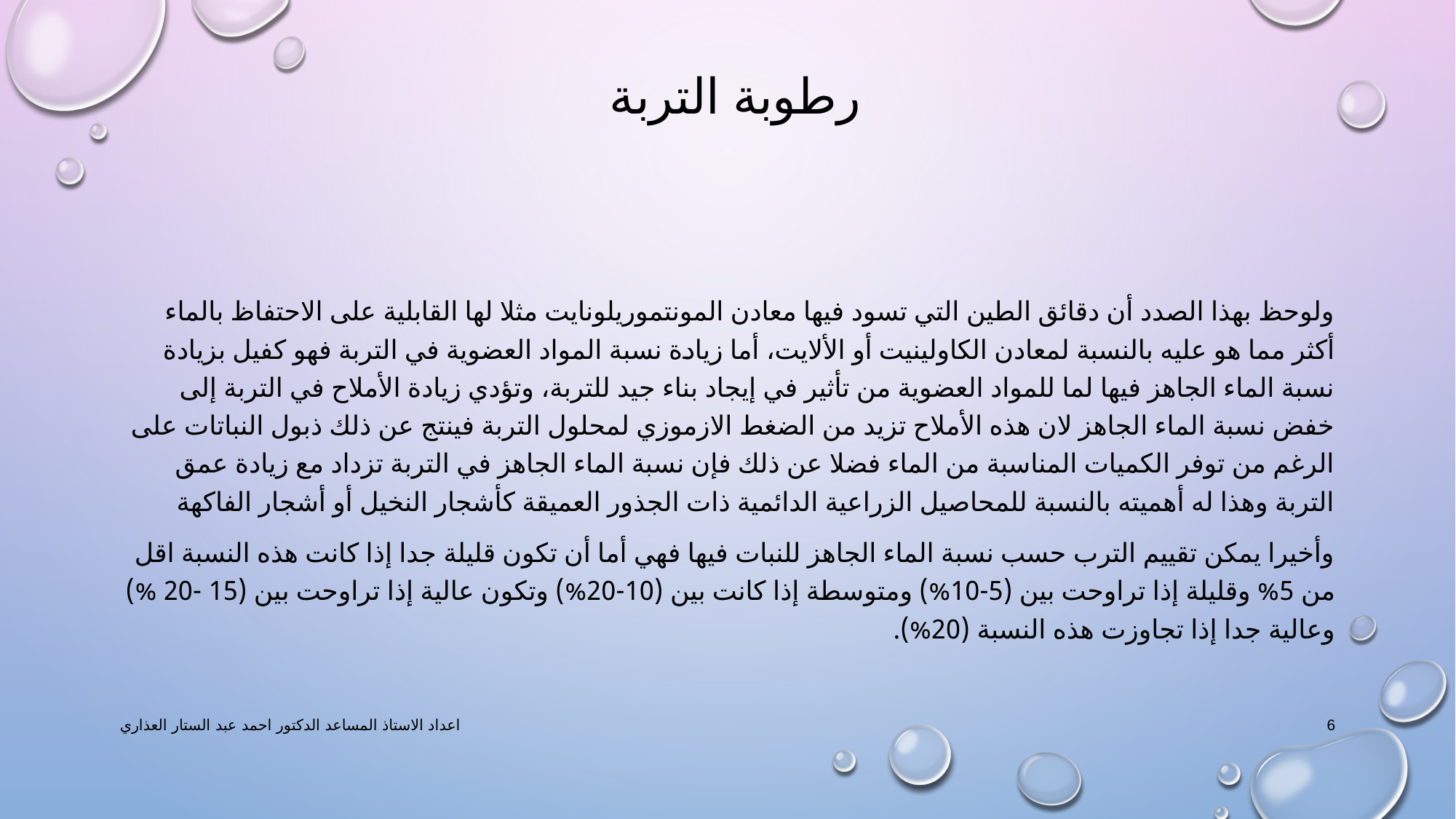

# رطوبة التربة
ولوحظ بهذا الصدد أن دقائق الطين التي تسود فيها معادن المونتموریلونایت مثلا لها القابلية على الاحتفاظ بالماء أكثر مما هو عليه بالنسبة لمعادن الكاولينيت أو الألايت، أما زيادة نسبة المواد العضوية في التربة فهو كفيل بزيادة نسبة الماء الجاهز فيها لما للمواد العضوية من تأثير في إيجاد بناء جيد للتربة، وتؤدي زيادة الأملاح في التربة إلى خفض نسبة الماء الجاهز لان هذه الأملاح تزيد من الضغط الازموزي لمحلول التربة فينتج عن ذلك ذبول النباتات على الرغم من توفر الكميات المناسبة من الماء فضلا عن ذلك فإن نسبة الماء الجاهز في التربة تزداد مع زيادة عمق التربة وهذا له أهميته بالنسبة للمحاصيل الزراعية الدائمية ذات الجذور العميقة كأشجار النخيل أو أشجار الفاكهة
وأخيرا يمكن تقييم الترب حسب نسبة الماء الجاهز للنبات فيها فهي أما أن تكون قليلة جدا إذا كانت هذه النسبة اقل من 5% وقليلة إذا تراوحت بين (5-10%) ومتوسطة إذا كانت بين (10-20%) وتكون عالية إذا تراوحت بين (15 -20 %) وعالية جدا إذا تجاوزت هذه النسبة (20%).

اعداد الاستاذ المساعد الدكتور احمد عبد الستار العذاري
6